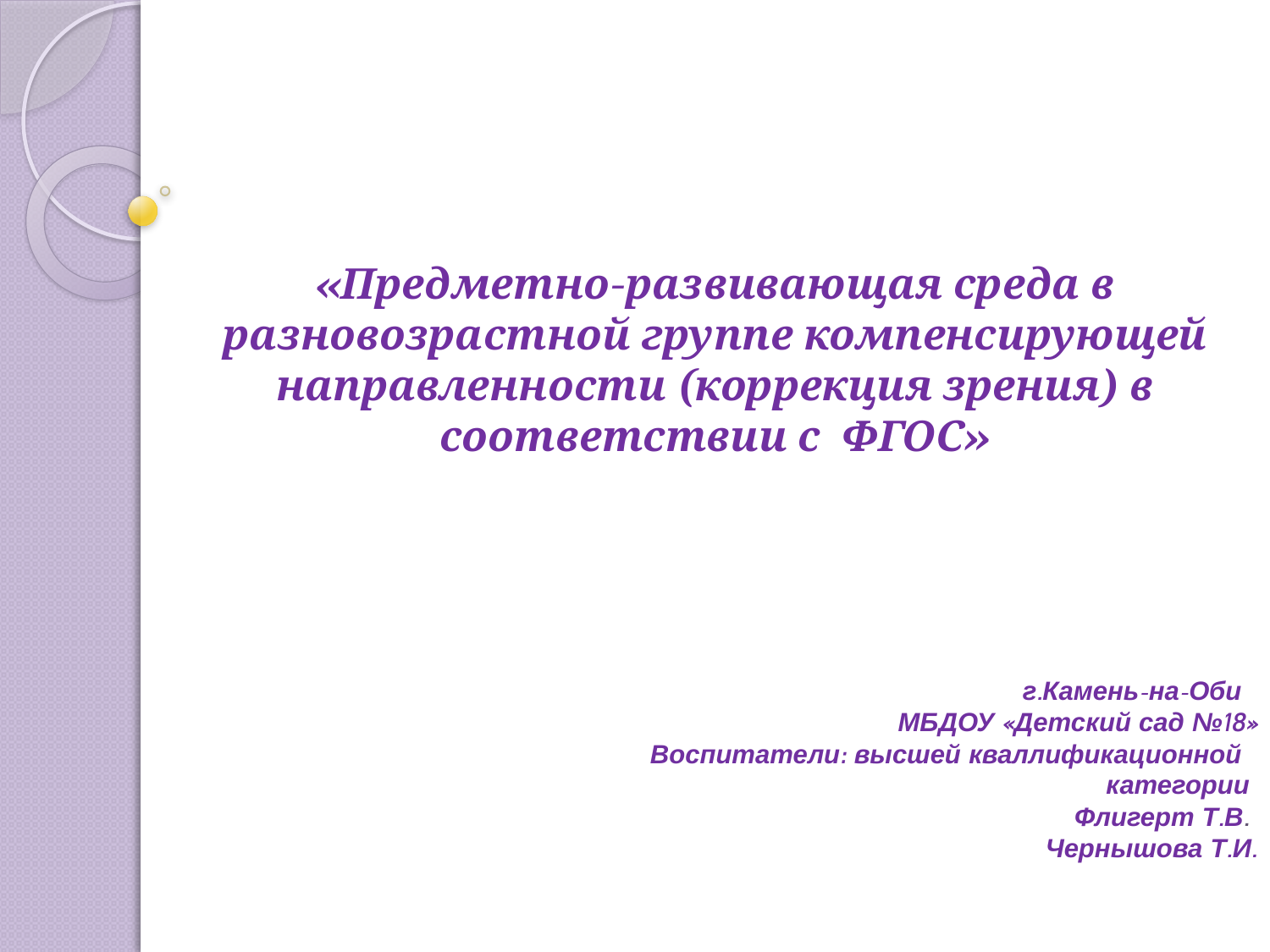

«Предметно-развивающая среда в разновозрастной группе компенсирующей направленности (коррекция зрения) в соответствии с  ФГОС»

# г.Камень-на-Оби МБДОУ «Детский сад №18» Воспитатели: высшей кваллификационной категории Флигерт Т.В. Чернышова Т.И.